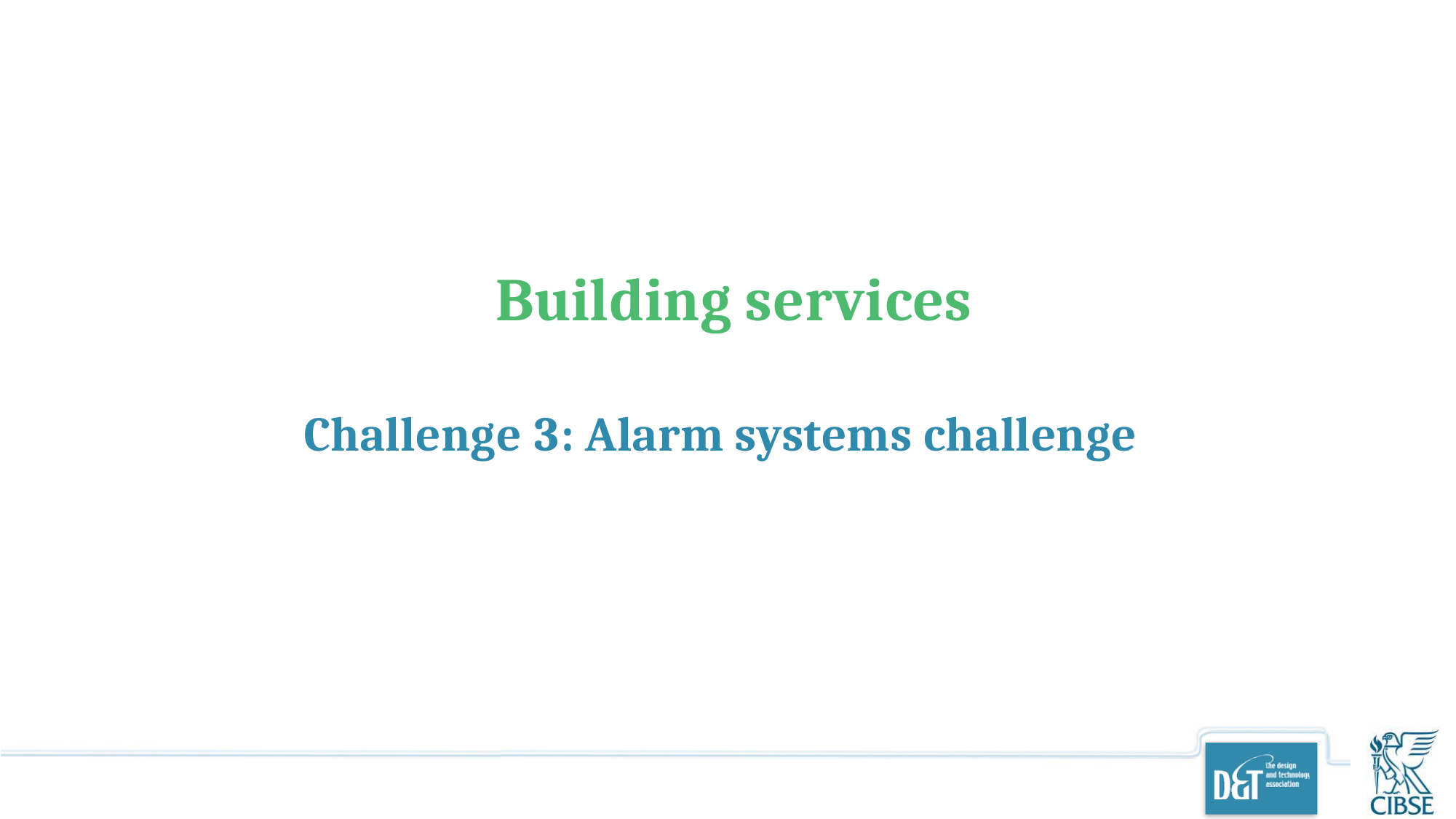

# Building services
Challenge 3: Alarm systems challenge